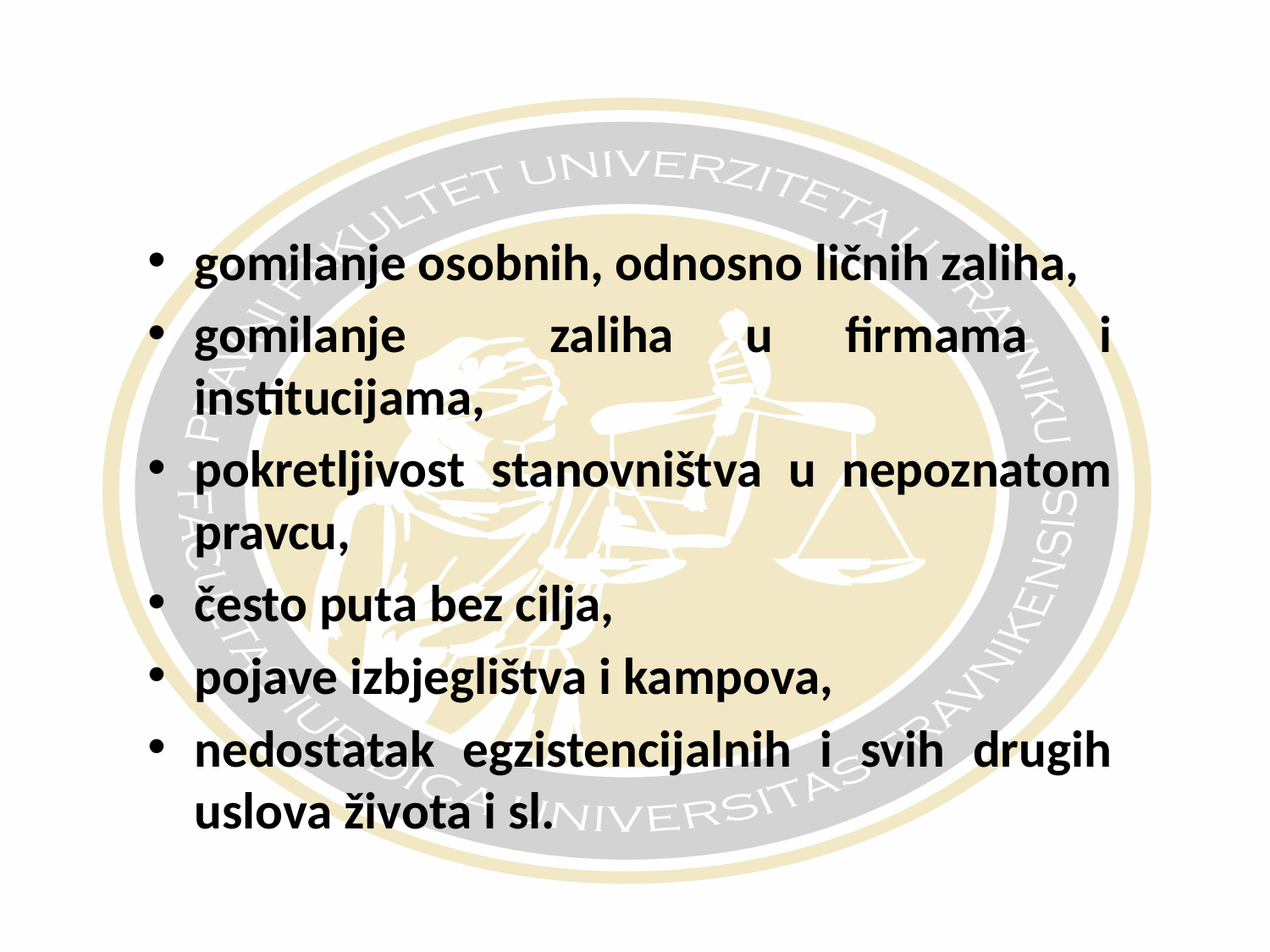

#
gomilanje osobnih, odnosno ličnih zaliha,
gomilanje  zaliha u firmama i institucijama,
pokretljivost stanovništva u nepoznatom pravcu,
često puta bez cilja,
pojave izbjeglištva i kampova,
nedostatak egzistencijalnih i svih drugih uslova života i sl.